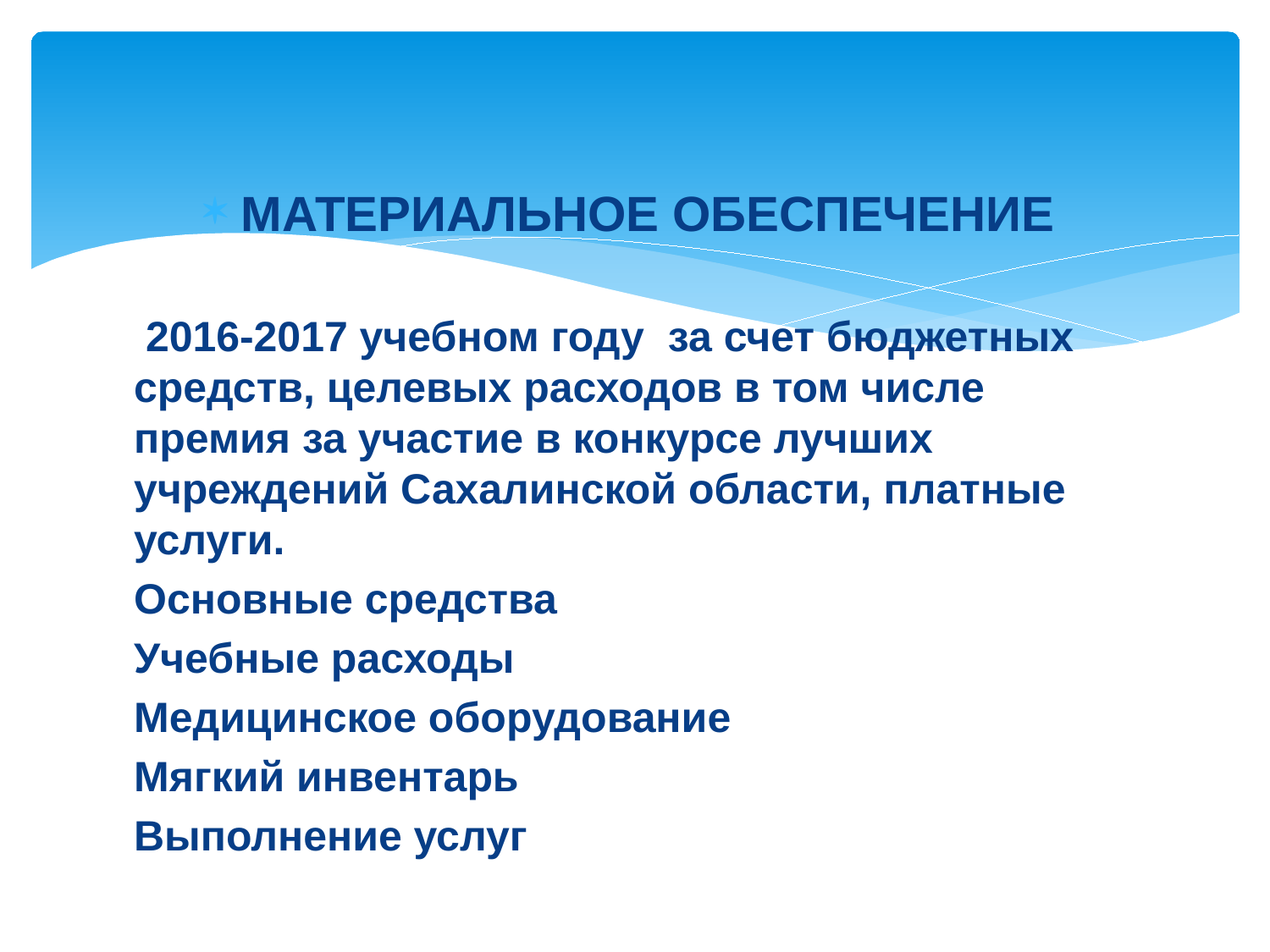

#
МАТЕРИАЛЬНОЕ ОБЕСПЕЧЕНИЕ

 2016-2017 учебном году  за счет бюджетных  средств, целевых расходов в том числе премия за участие в конкурсе лучших учреждений Сахалинской области, платные услуги.
Основные средства
Учебные расходы
Медицинское оборудование
Мягкий инвентарь
Выполнение услуг